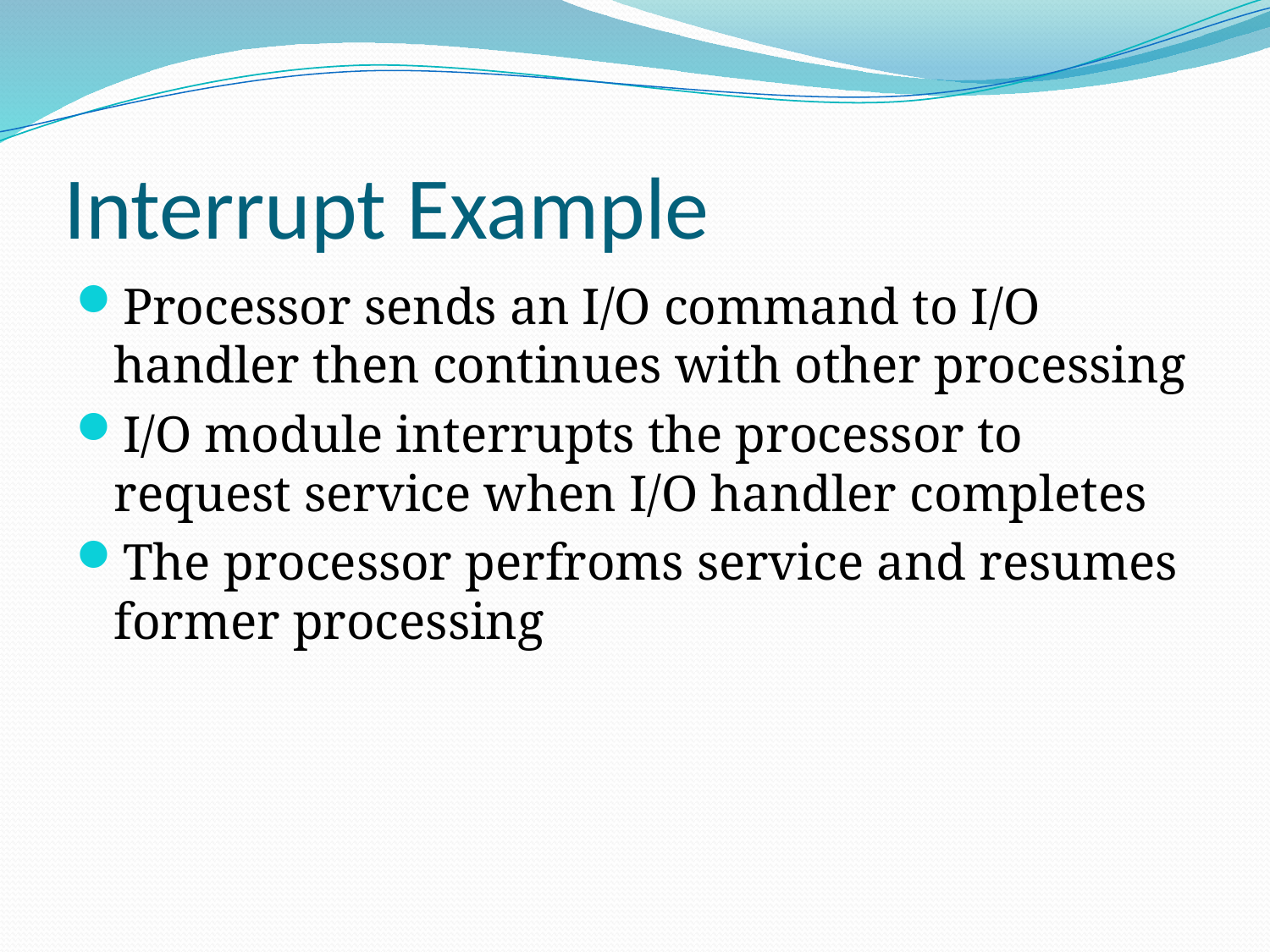

# Interrupt Example
Processor sends an I/O command to I/O handler then continues with other processing
I/O module interrupts the processor to request service when I/O handler completes
The processor perfroms service and resumes former processing